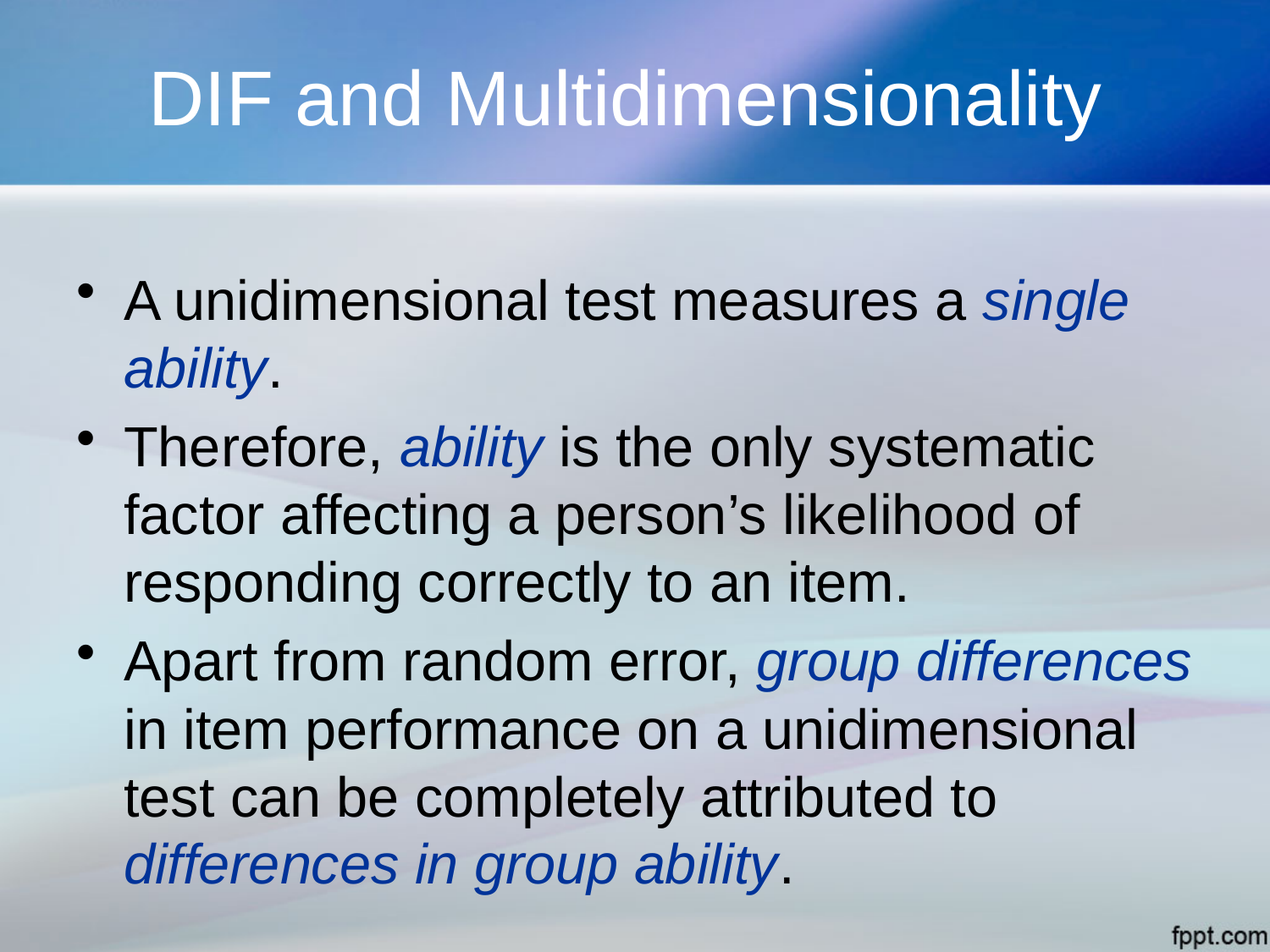

# DIF and Multidimensionality
A unidimensional test measures a single ability.
Therefore, ability is the only systematic factor affecting a person’s likelihood of responding correctly to an item.
Apart from random error, group differences in item performance on a unidimensional test can be completely attributed to differences in group ability.